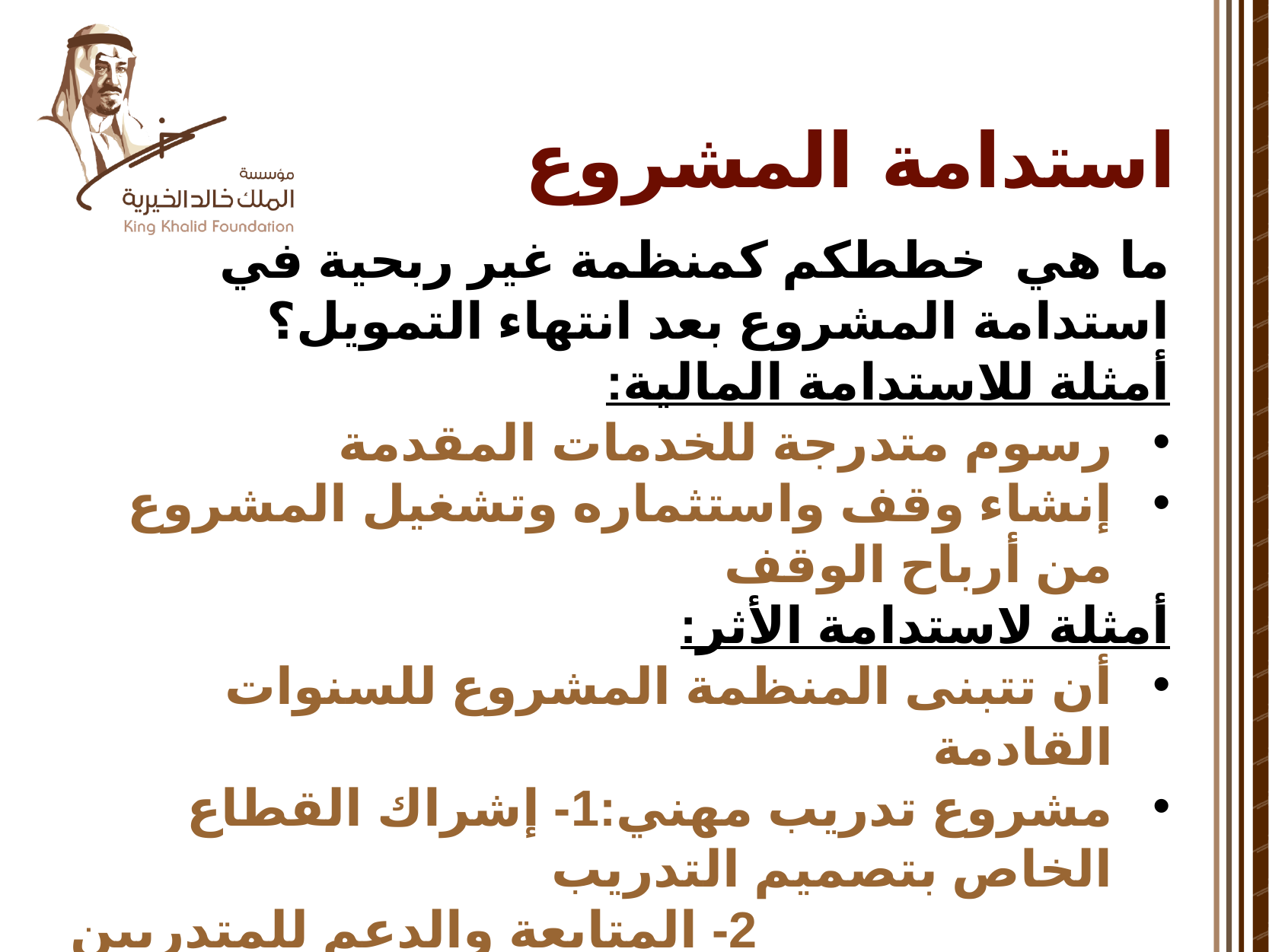

# استدامة المشروع

ما هي  خططكم كمنظمة غير ربحية في استدامة المشروع بعد انتهاء التمويل؟
أمثلة للاستدامة المالية:
رسوم متدرجة للخدمات المقدمة
إنشاء وقف واستثماره وتشغيل المشروع من أرباح الوقف
أمثلة لاستدامة الأثر:
أن تتبنى المنظمة المشروع للسنوات القادمة
مشروع تدريب مهني:1- إشراك القطاع الخاص بتصميم التدريب
     			        	     2- المتابعة والدعم للمتدربين بعد التوظيف
دورات توعويــــــة: (إدراج أكاديميين ومتقاعدين ذو خبرة كمتدربين بهدف تأهيلهم كمدربين متطوعين)